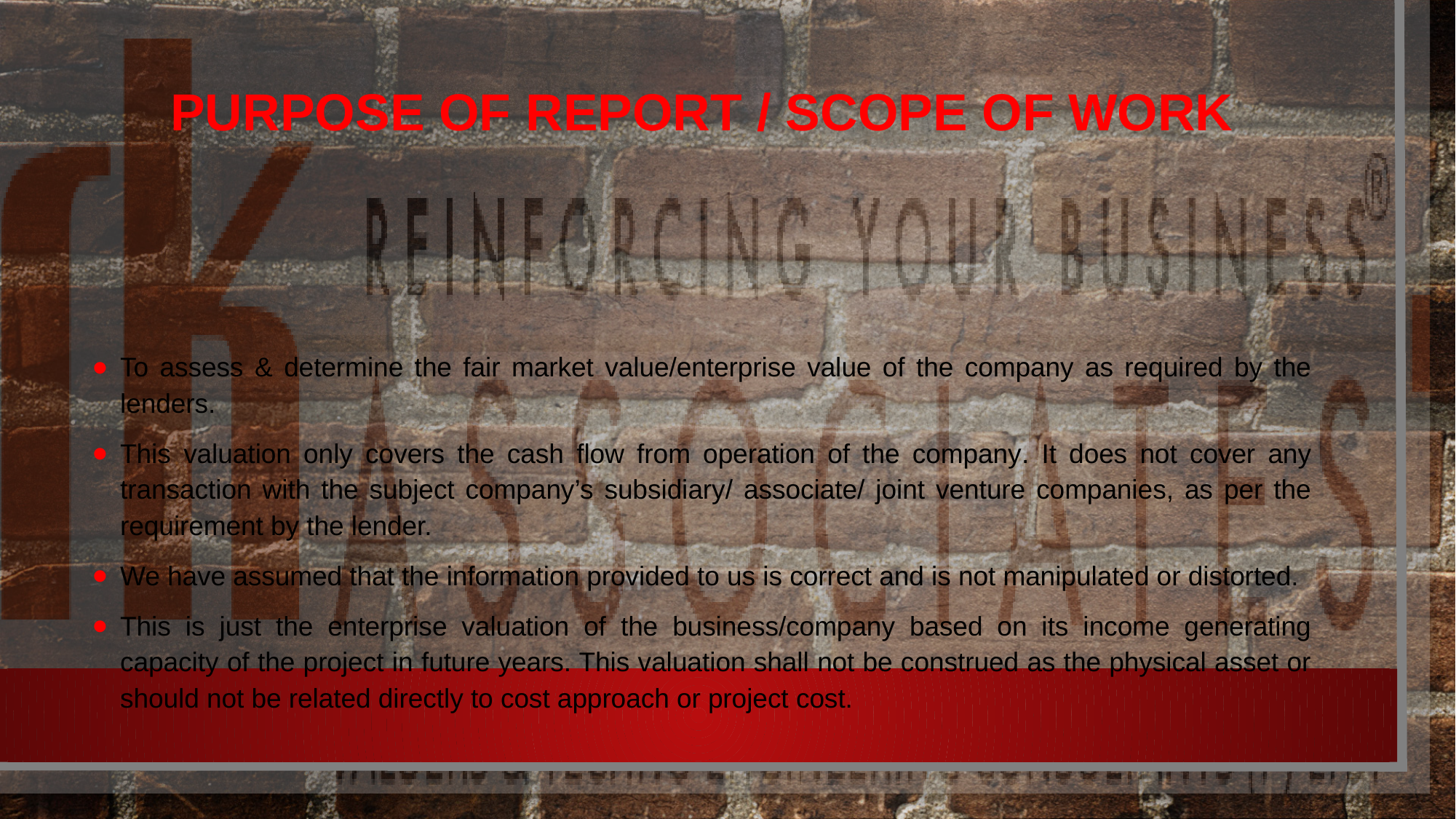

# PURPOSE OF REPORT / SCOPE OF WORK
To assess & determine the fair market value/enterprise value of the company as required by the lenders.
This valuation only covers the cash flow from operation of the company. It does not cover any transaction with the subject company’s subsidiary/ associate/ joint venture companies, as per the requirement by the lender.
We have assumed that the information provided to us is correct and is not manipulated or distorted.
This is just the enterprise valuation of the business/company based on its income generating capacity of the project in future years. This valuation shall not be construed as the physical asset or should not be related directly to cost approach or project cost.